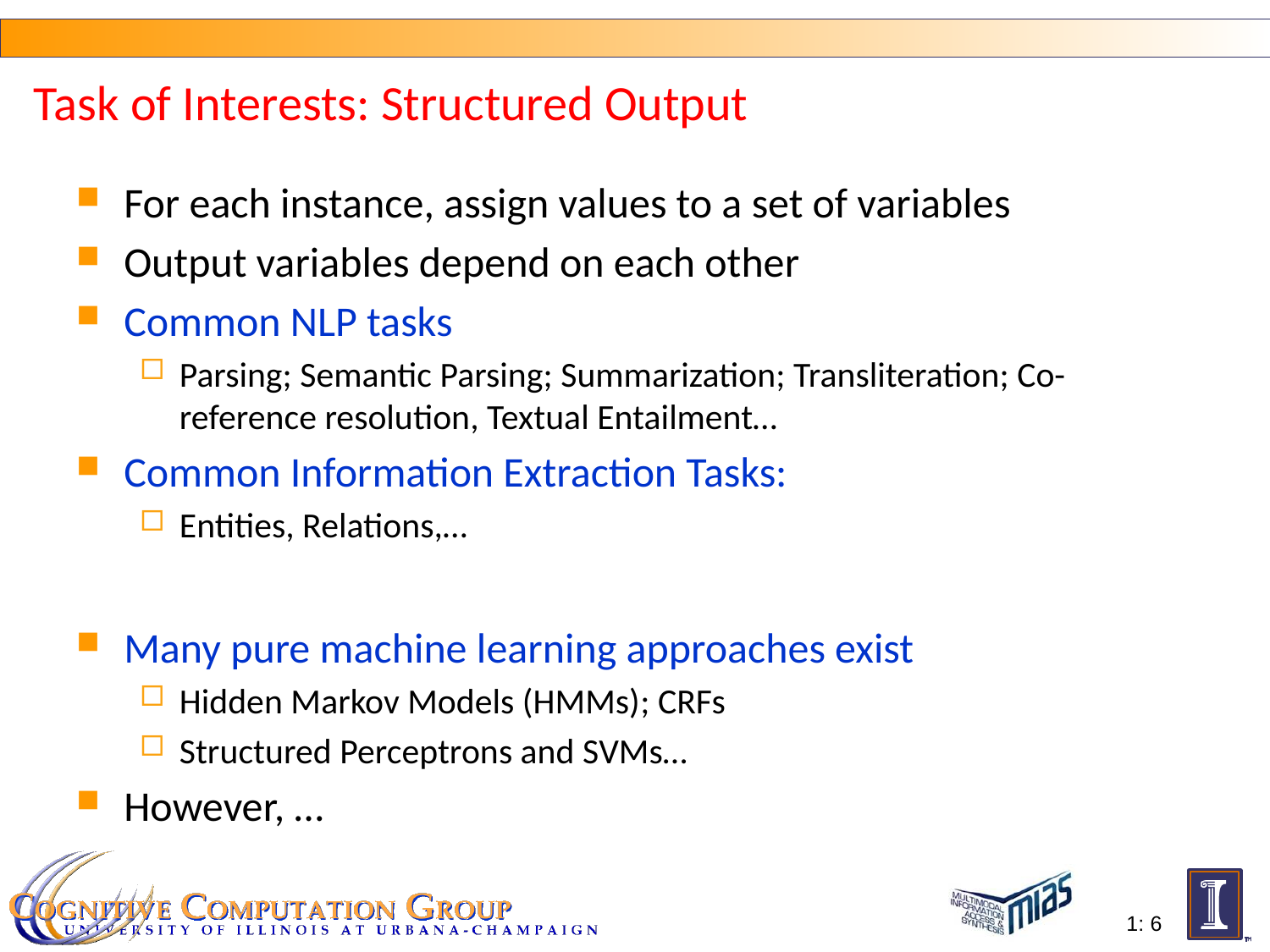

# Task of Interests: Structured Output
For each instance, assign values to a set of variables
Output variables depend on each other
Common NLP tasks
Parsing; Semantic Parsing; Summarization; Transliteration; Co-reference resolution, Textual Entailment…
Common Information Extraction Tasks:
Entities, Relations,…

Many pure machine learning approaches exist
Hidden Markov Models (HMMs)‏; CRFs
Structured Perceptrons and SVMs…
However, …

1: 6